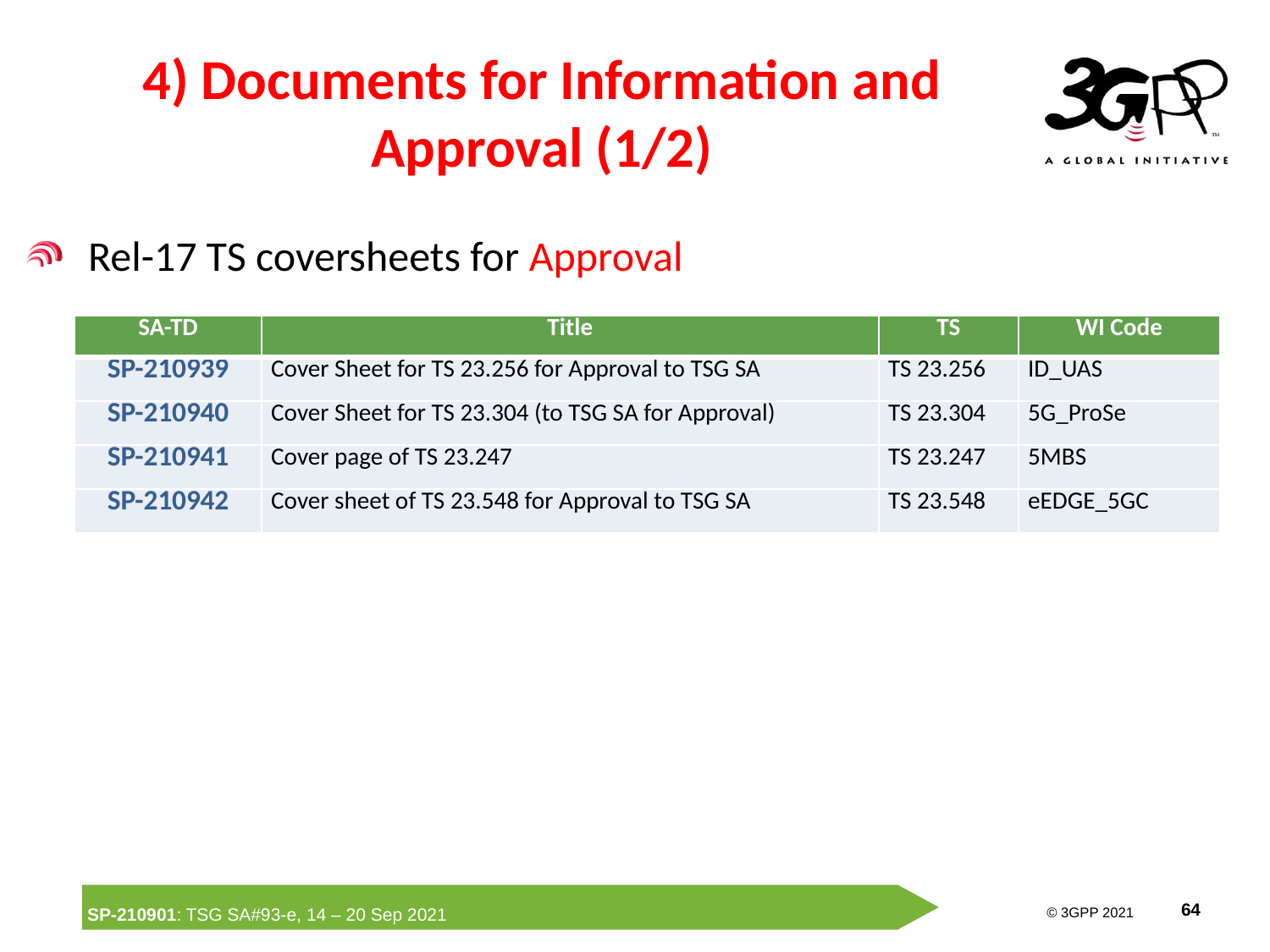

# 4) Documents for Information and Approval (1/2)
Rel-17 TS coversheets for Approval

| SA-TD | Title | TS | WI Code |
| --- | --- | --- | --- |
| SP-210939 | Cover Sheet for TS 23.256 for Approval to TSG SA | TS 23.256 | ID\_UAS |
| SP-210940 | Cover Sheet for TS 23.304 (to TSG SA for Approval) | TS 23.304 | 5G\_ProSe |
| SP-210941 | Cover page of TS 23.247 | TS 23.247 | 5MBS |
| SP-210942 | Cover sheet of TS 23.548 for Approval to TSG SA | TS 23.548 | eEDGE\_5GC |